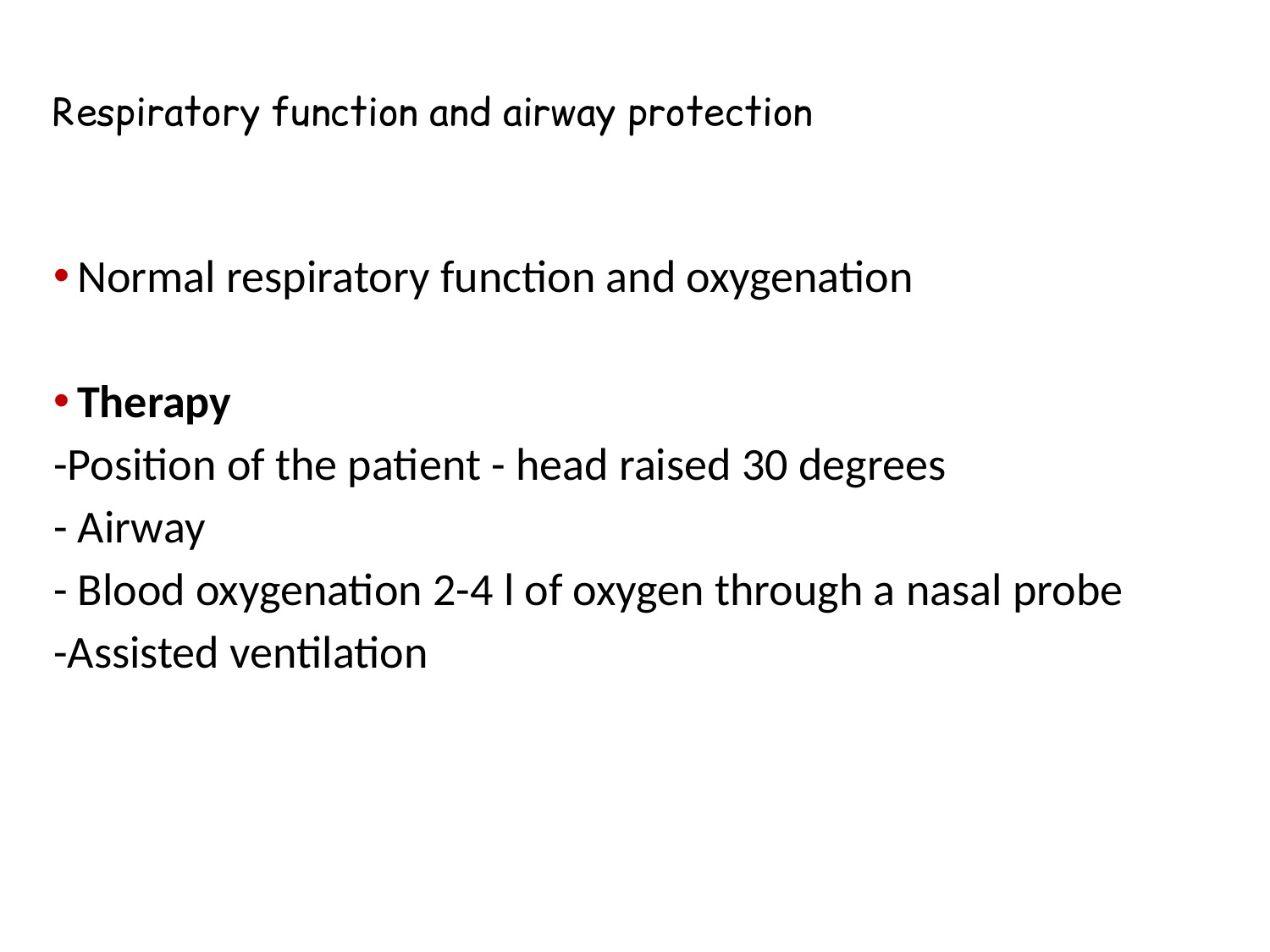

# Respiratory function and airway protection
Normal respiratory function and oxygenation

Therapy
-Position of the patient - head raised 30 degrees
- Аirway
- Blood oxygenation 2-4 l of oxygen through a nasal probe
-Assisted ventilation